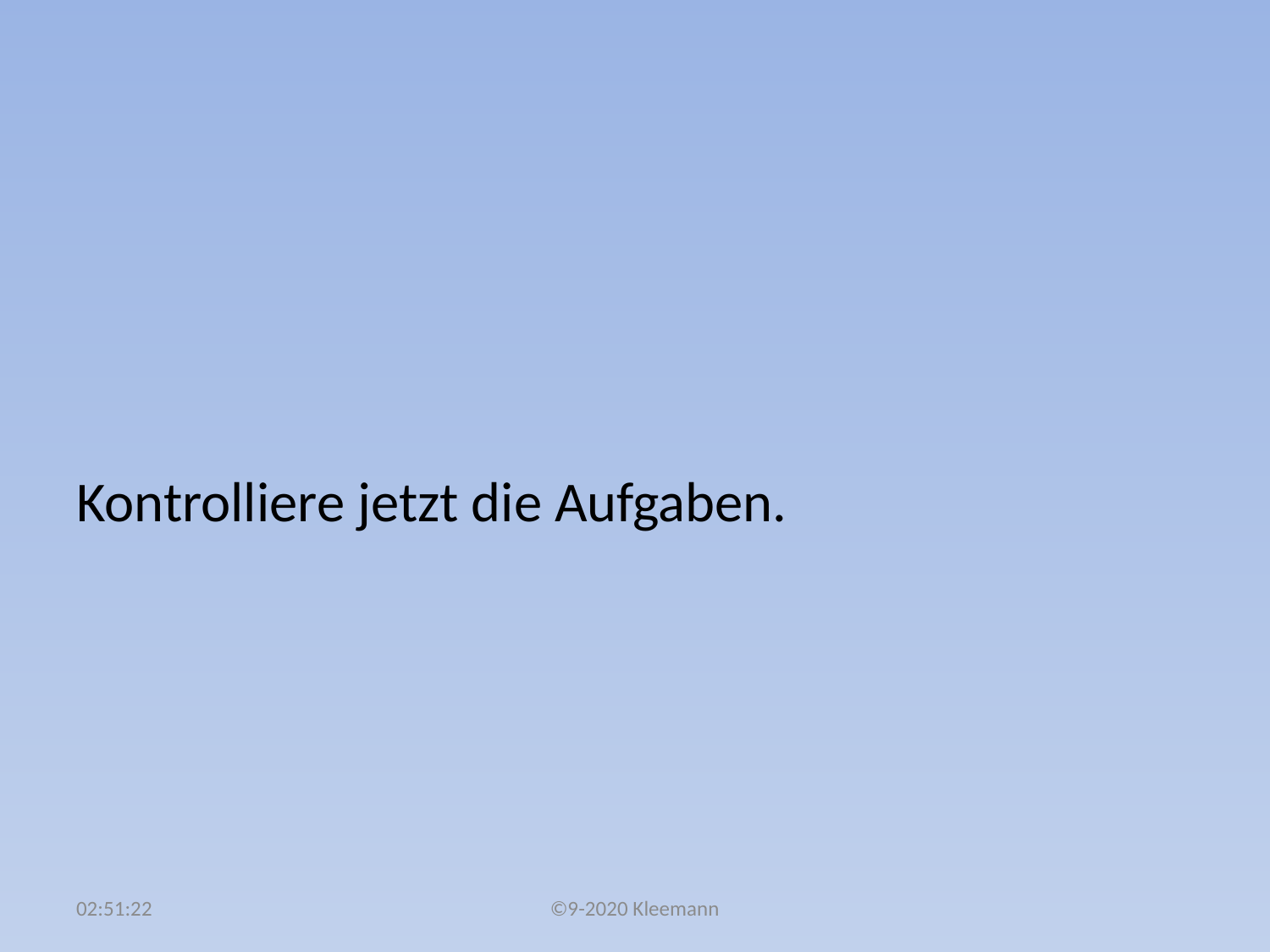

#

Kontrolliere jetzt die Aufgaben.

02:51:22
©9-2020 Kleemann